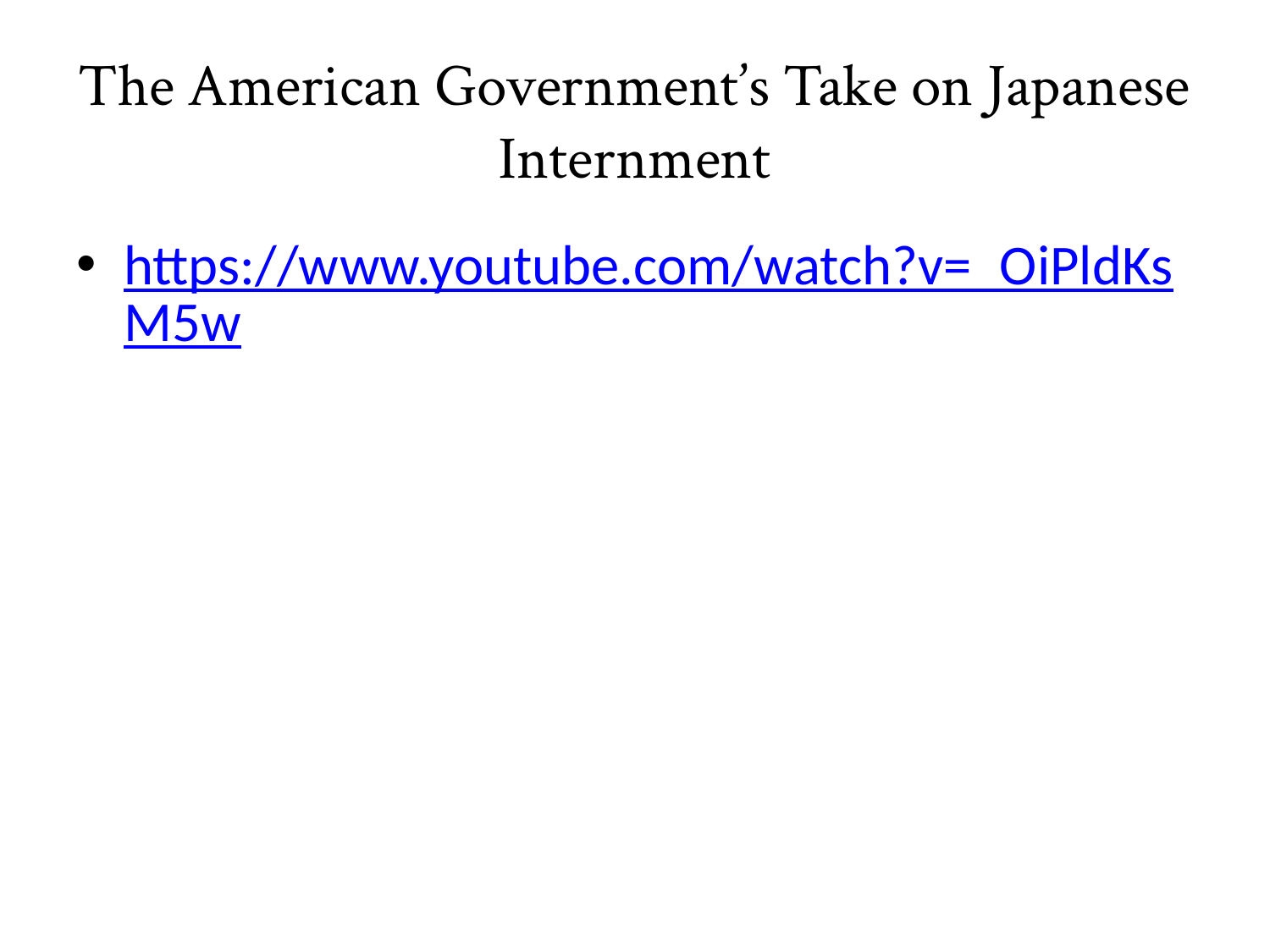

# The American Government’s Take on Japanese Internment
https://www.youtube.com/watch?v=_OiPldKsM5w